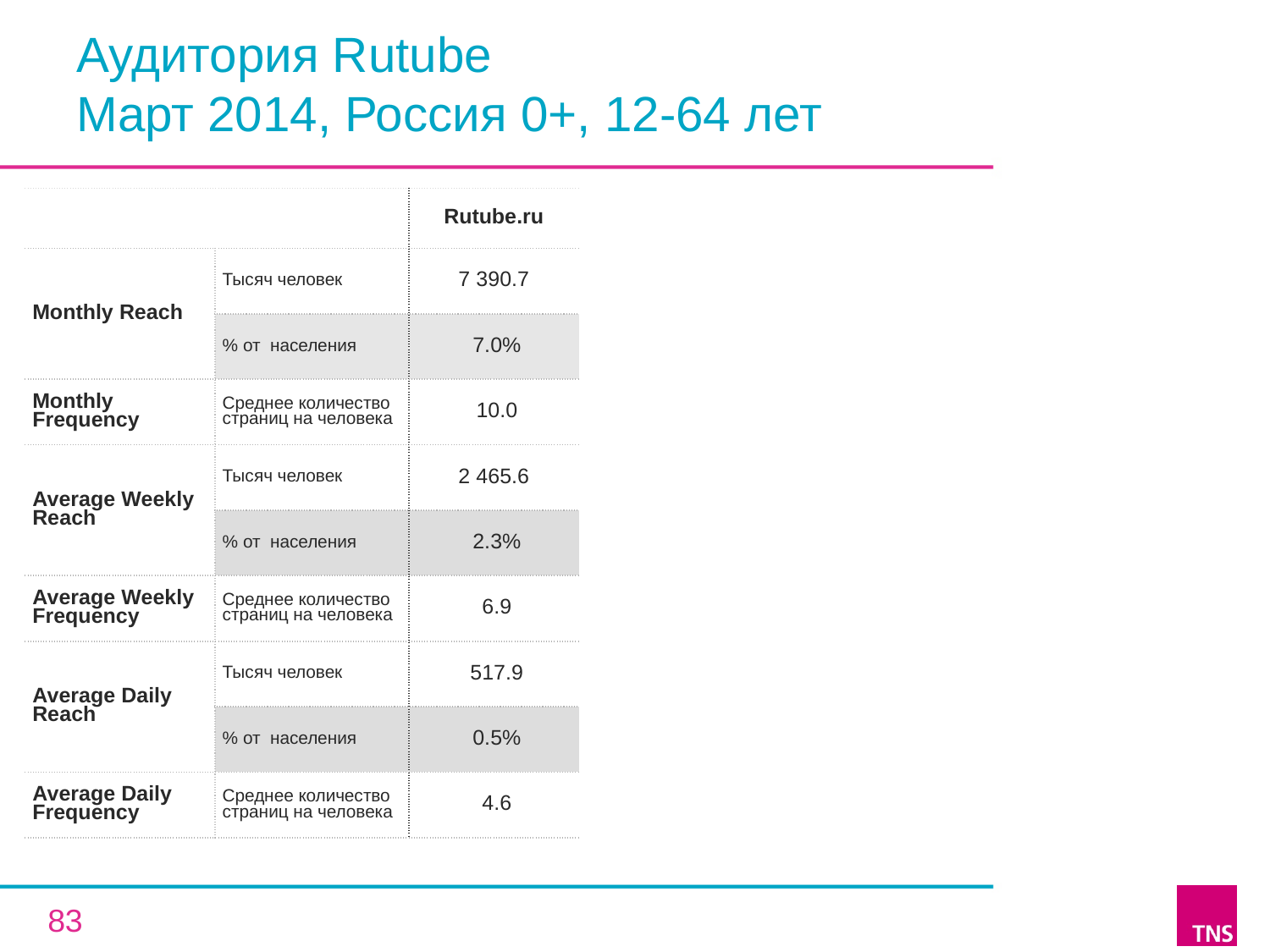

# Аудитория Rutube Март 2014, Россия 0+, 12-64 лет
|  |  | Rutube.ru |
| --- | --- | --- |
| Monthly Reach | Тысяч человек | 7 390.7 |
|  | % от населения | 7.0% |
| Monthly Frequency | Среднее количество страниц на человека | 10.0 |
| Average Weekly Reach | Тысяч человек | 2 465.6 |
|  | % от населения | 2.3% |
| Average Weekly Frequency | Среднее количество страниц на человека | 6.9 |
| Average Daily Reach | Тысяч человек | 517.9 |
|  | % от населения | 0.5% |
| Average Daily Frequency | Среднее количество страниц на человека | 4.6 |

83